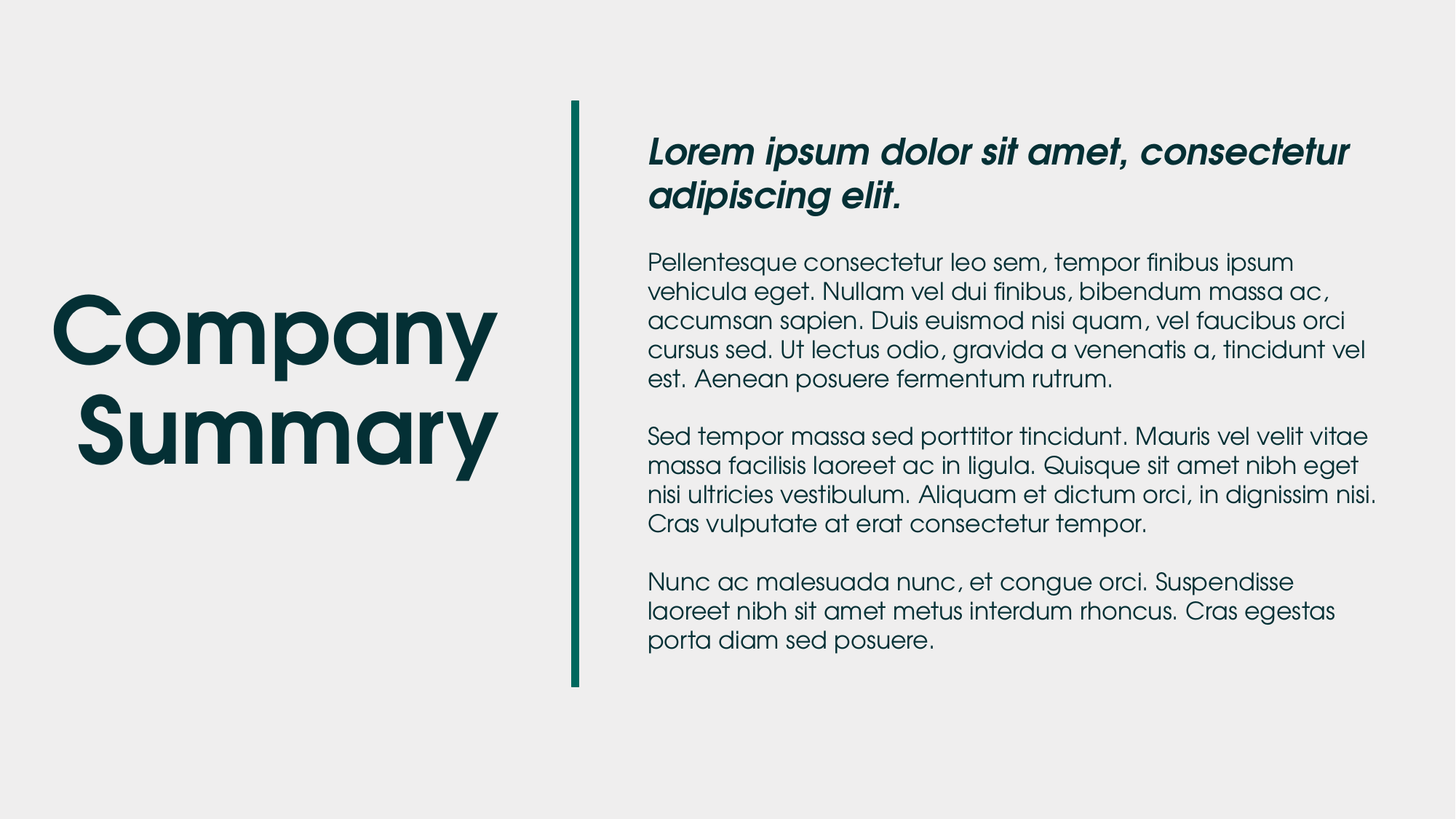

Lorem ipsum dolor sit amet, consectetur adipiscing elit.

Pellentesque consectetur leo sem, tempor finibus ipsum vehicula eget. Nullam vel dui finibus, bibendum massa ac, accumsan sapien. Duis euismod nisi quam, vel faucibus orci cursus sed. Ut lectus odio, gravida a venenatis a, tincidunt vel est. Aenean posuere fermentum rutrum.

Sed tempor massa sed porttitor tincidunt. Mauris vel velit vitae massa facilisis laoreet ac in ligula. Quisque sit amet nibh eget nisi ultricies vestibulum. Aliquam et dictum orci, in dignissim nisi. Cras vulputate at erat consectetur tempor.

Nunc ac malesuada nunc, et congue orci. Suspendisse laoreet nibh sit amet metus interdum rhoncus. Cras egestas porta diam sed posuere.
# Company Summary